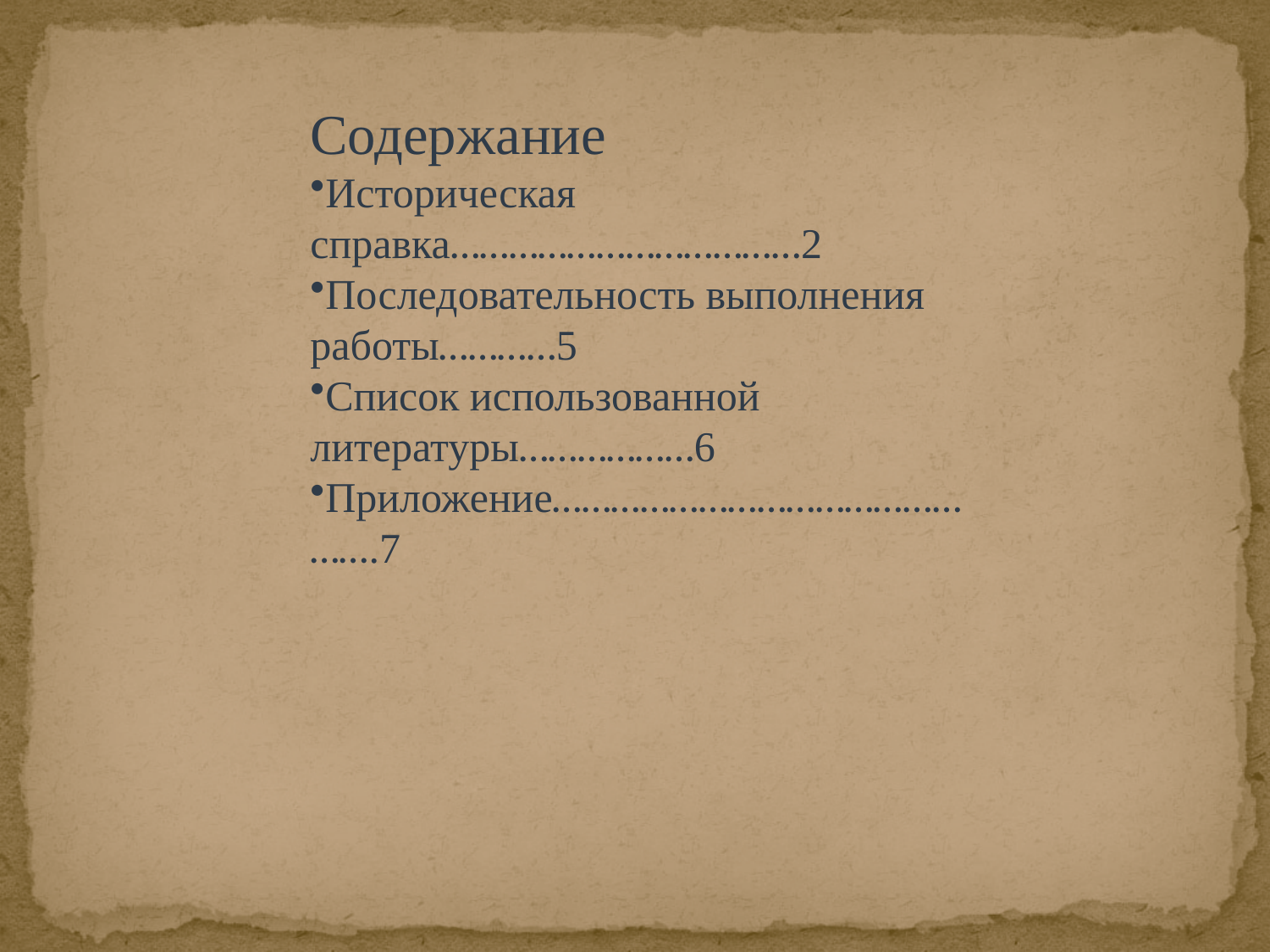

Содержание
Историческая справка………………………………2
Последовательность выполнения работы…………5
Список использованной литературы………………6
Приложение………………………………………….7